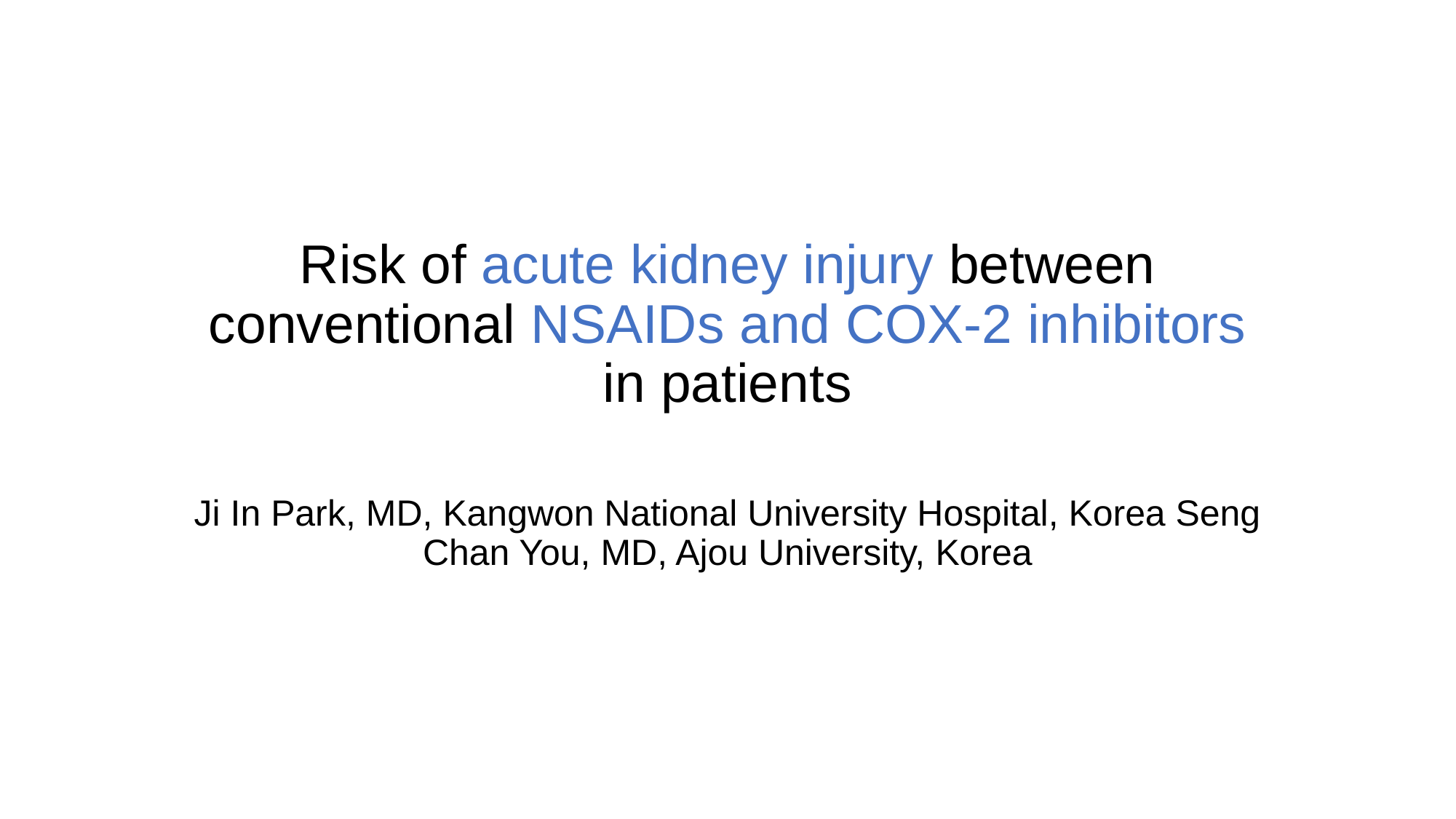

# Risk of acute kidney injury between conventional NSAIDs and COX-2 inhibitors in patients
Ji In Park, MD, Kangwon National University Hospital, Korea Seng Chan You, MD, Ajou University, Korea